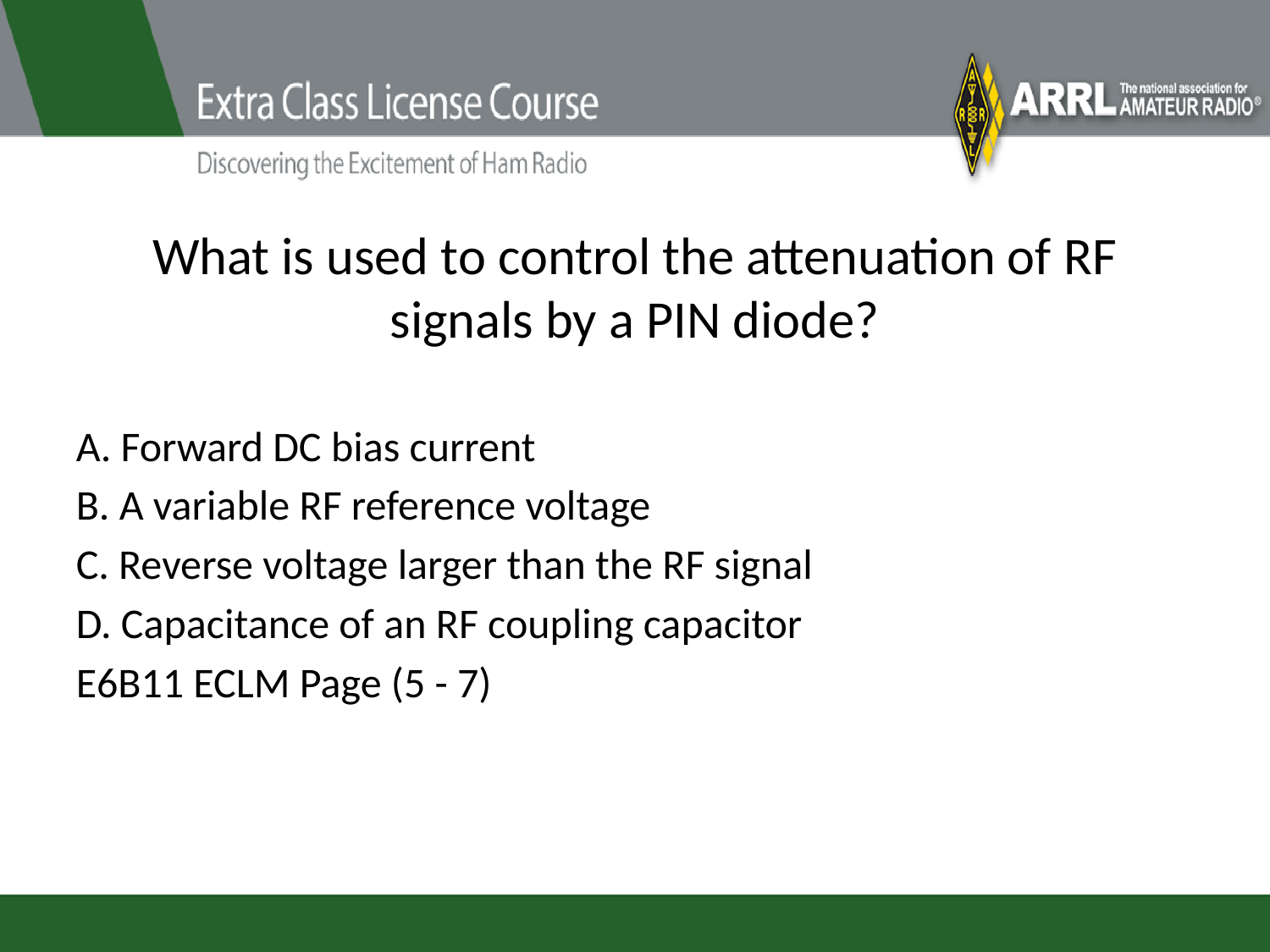

# What is used to control the attenuation of RF signals by a PIN diode?
A. Forward DC bias current
B. A variable RF reference voltage
C. Reverse voltage larger than the RF signal
D. Capacitance of an RF coupling capacitor
E6B11 ECLM Page (5 - 7)